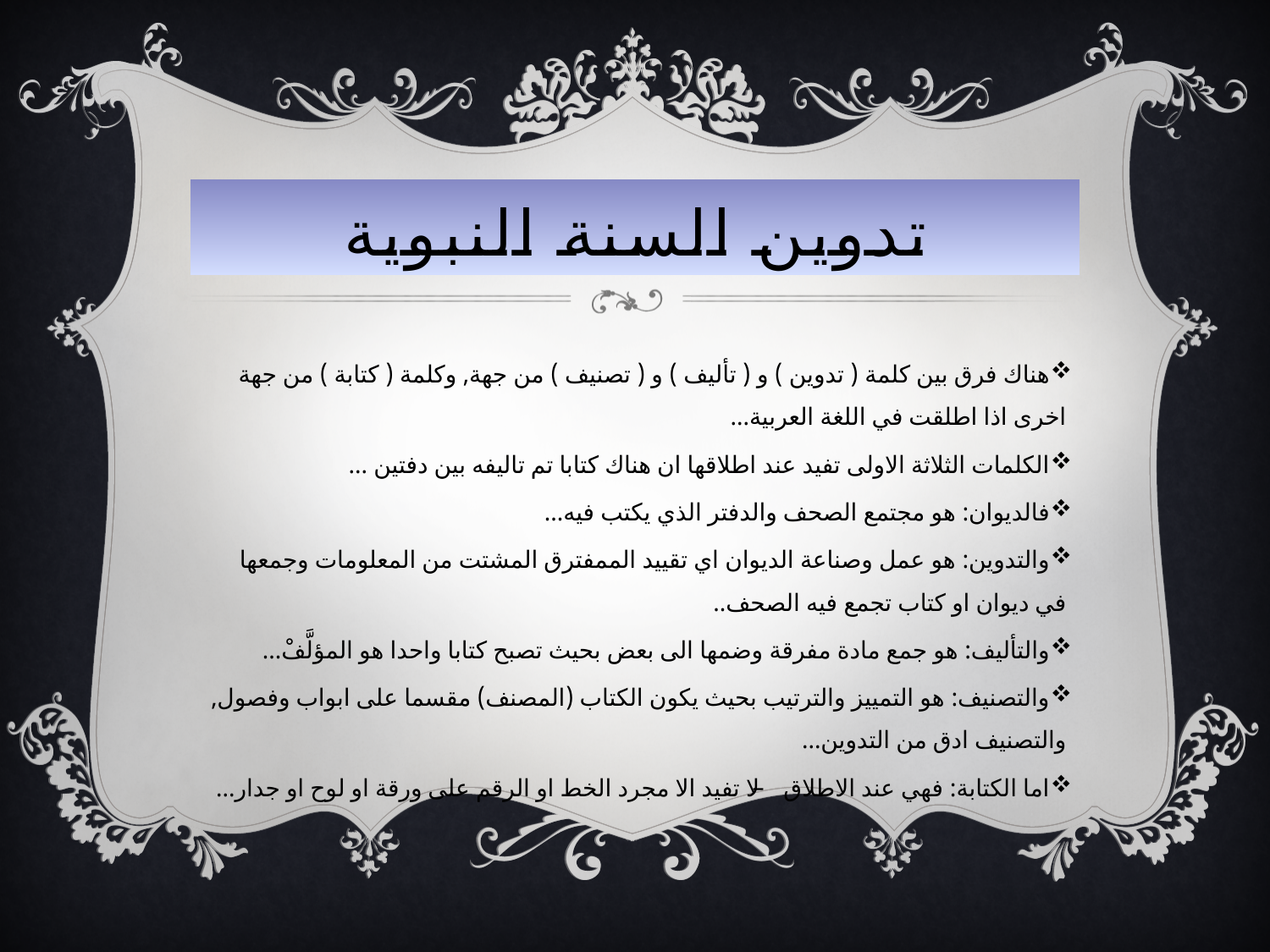

# تدوين السنة النبوية
هناك فرق بين كلمة ( تدوين ) و ( تأليف ) و ( تصنيف ) من جهة, وكلمة ( كتابة ) من جهة اخرى اذا اطلقت في اللغة العربية...
الكلمات الثلاثة الاولى تفيد عند اطلاقها ان هناك كتابا تم تاليفه بين دفتين ...
فالديوان: هو مجتمع الصحف والدفتر الذي يكتب فيه...
والتدوين: هو عمل وصناعة الديوان اي تقييد الممفترق المشتت من المعلومات وجمعها في ديوان او كتاب تجمع فيه الصحف..
والتأليف: هو جمع مادة مفرقة وضمها الى بعض بحيث تصبح كتابا واحدا هو المؤلَّفْ...
والتصنيف: هو التمييز والترتيب بحيث يكون الكتاب (المصنف) مقسما على ابواب وفصول, والتصنيف ادق من التدوين...
اما الكتابة: فهي عند الاطلاق – لا تفيد الا مجرد الخط او الرقم على ورقة او لوح او جدار...